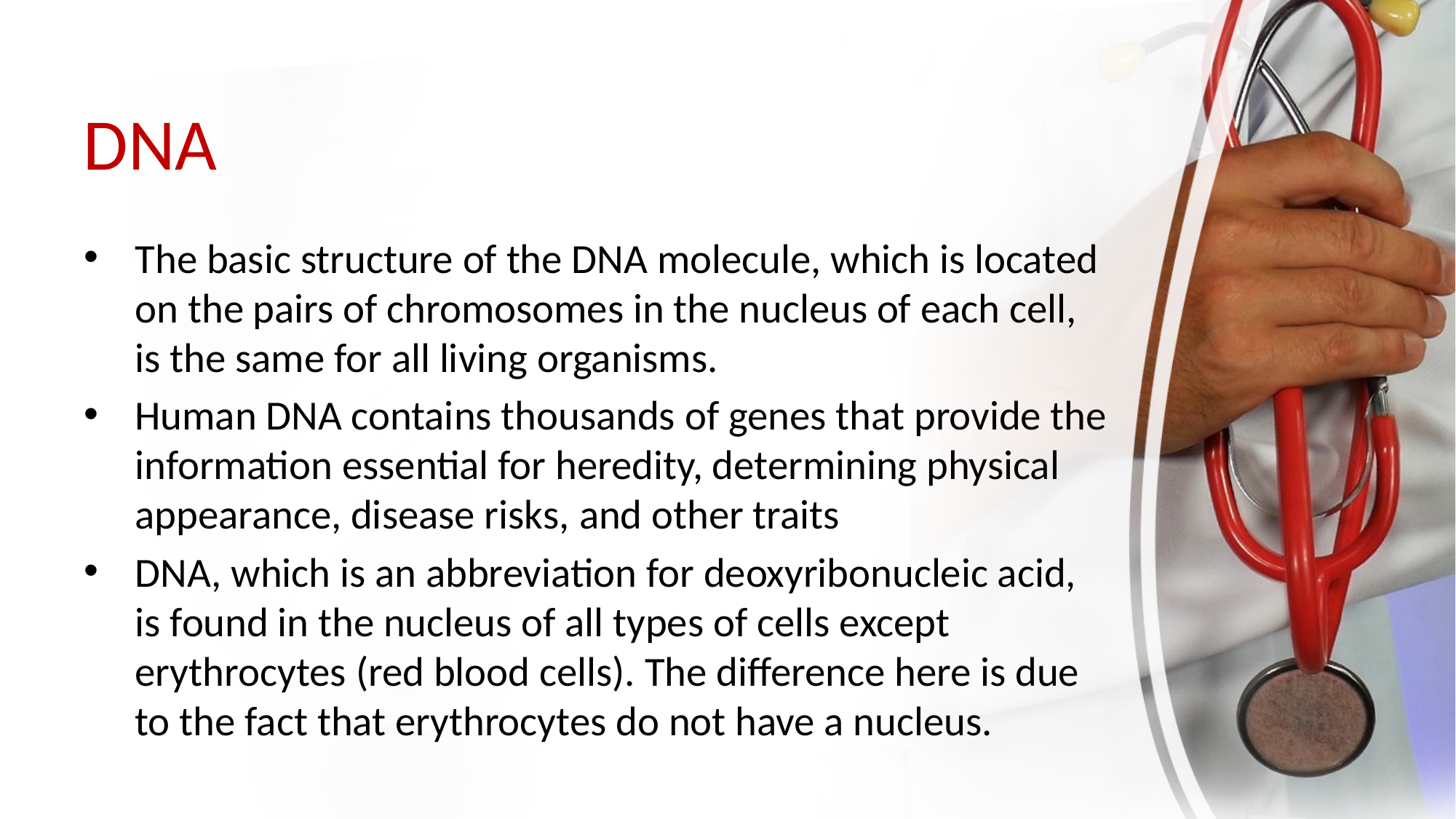

# DNA
The basic structure of the DNA molecule, which is located on the pairs of chromosomes in the nucleus of each cell, is the same for all living organisms.
Human DNA contains thousands of genes that provide the information essential for heredity, determining physical appearance, disease risks, and other traits
DNA, which is an abbreviation for deoxyribonucleic acid, is found in the nucleus of all types of cells except erythrocytes (red blood cells). The difference here is due to the fact that erythrocytes do not have a nucleus.